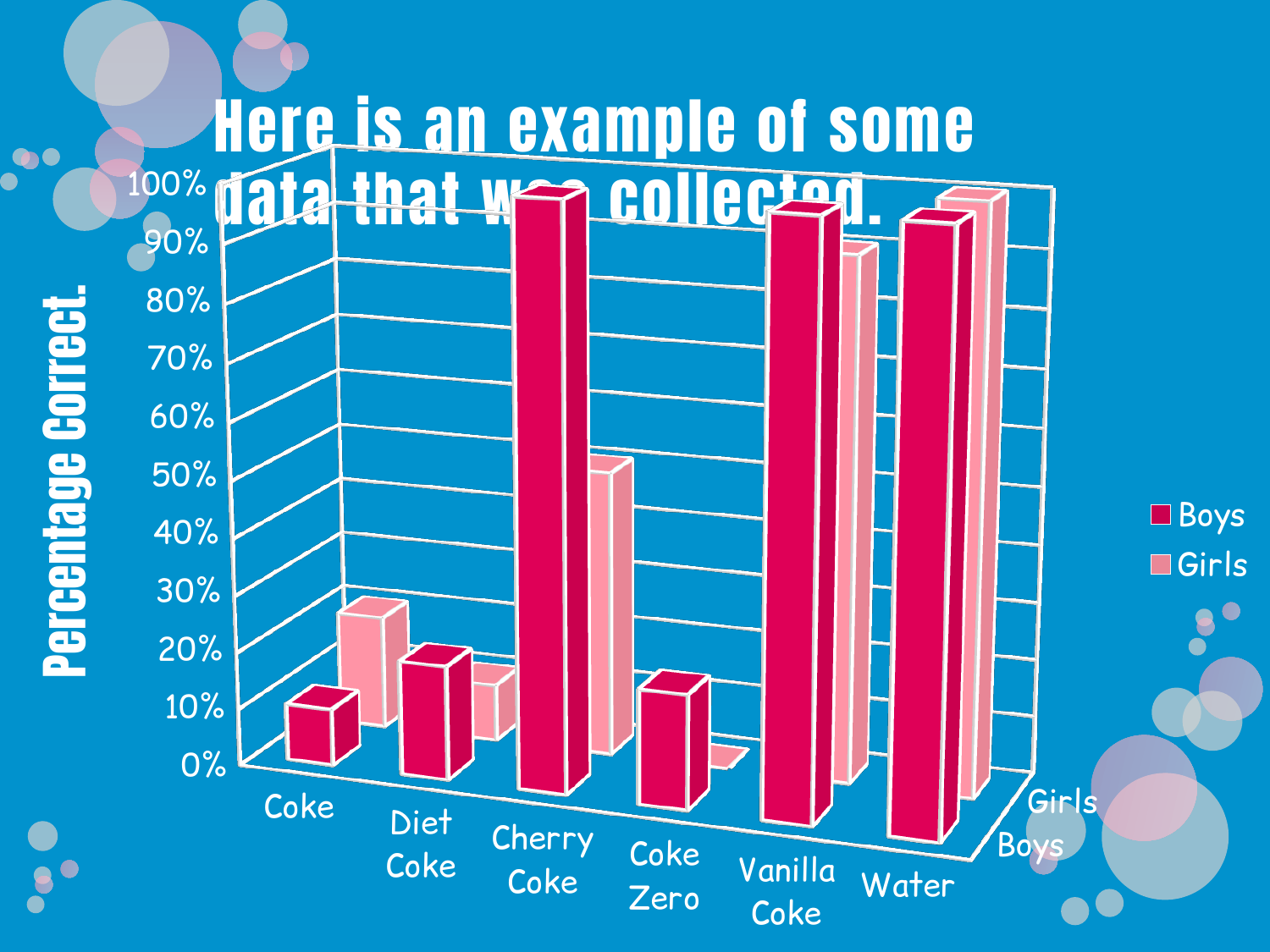

# Here is an example of some data that was collected.

[unsupported chart]

Percentage Correct.